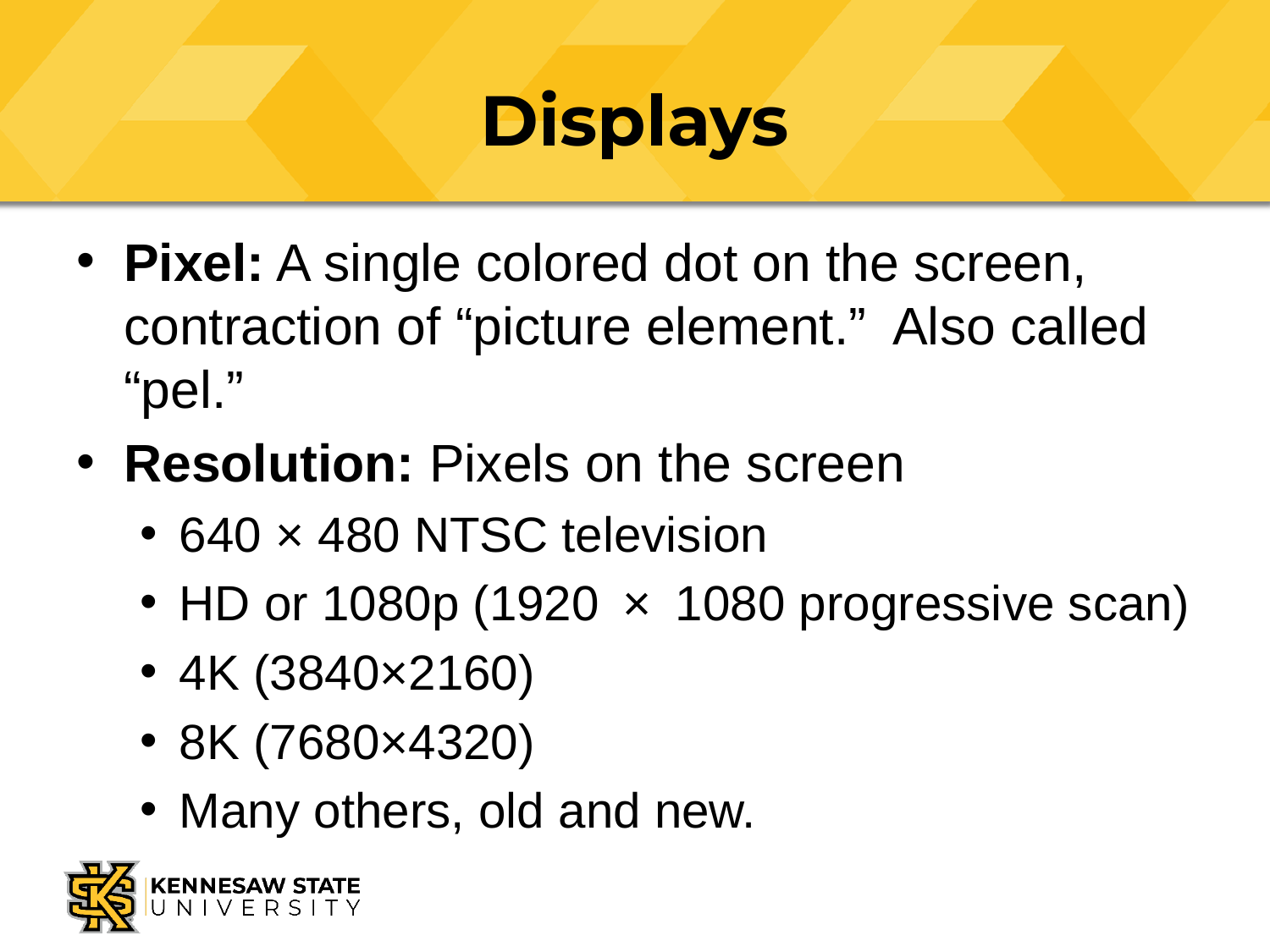

# Displays
Pixel: A single colored dot on the screen, contraction of “picture element.”  Also called “pel.”
Resolution: Pixels on the screen
640 × 480 NTSC television
HD or 1080p (1920  ×  1080 progressive scan)
4K (3840×2160)
8K (7680×4320)
Many others, old and new.